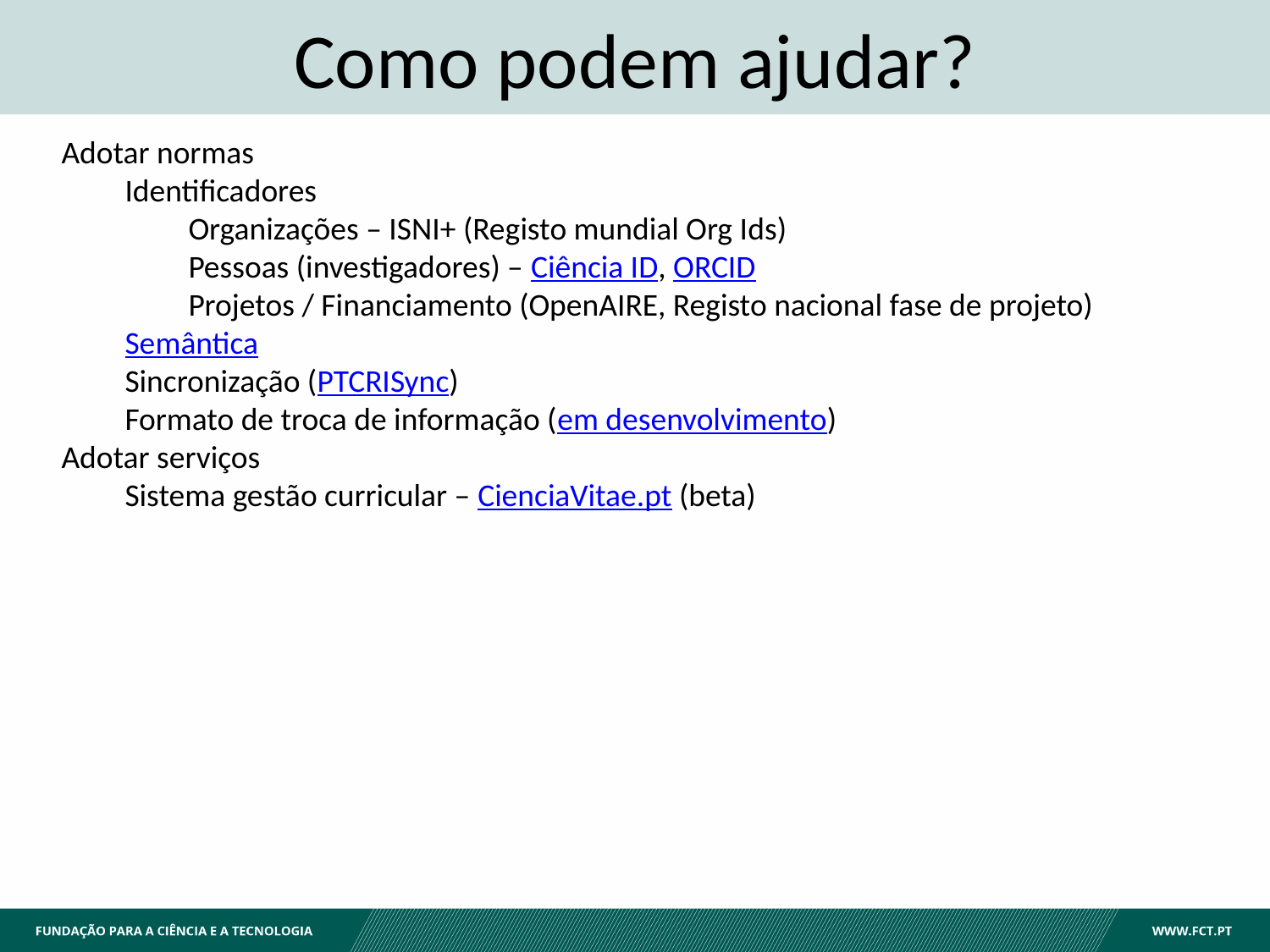

# Como podem ajudar?
Adotar normas
Identificadores
Organizações – ISNI+ (Registo mundial Org Ids)
Pessoas (investigadores) – Ciência ID, ORCID
Projetos / Financiamento (OpenAIRE, Registo nacional fase de projeto)
Semântica
Sincronização (PTCRISync)
Formato de troca de informação (em desenvolvimento)
Adotar serviços
Sistema gestão curricular – CienciaVitae.pt (beta)